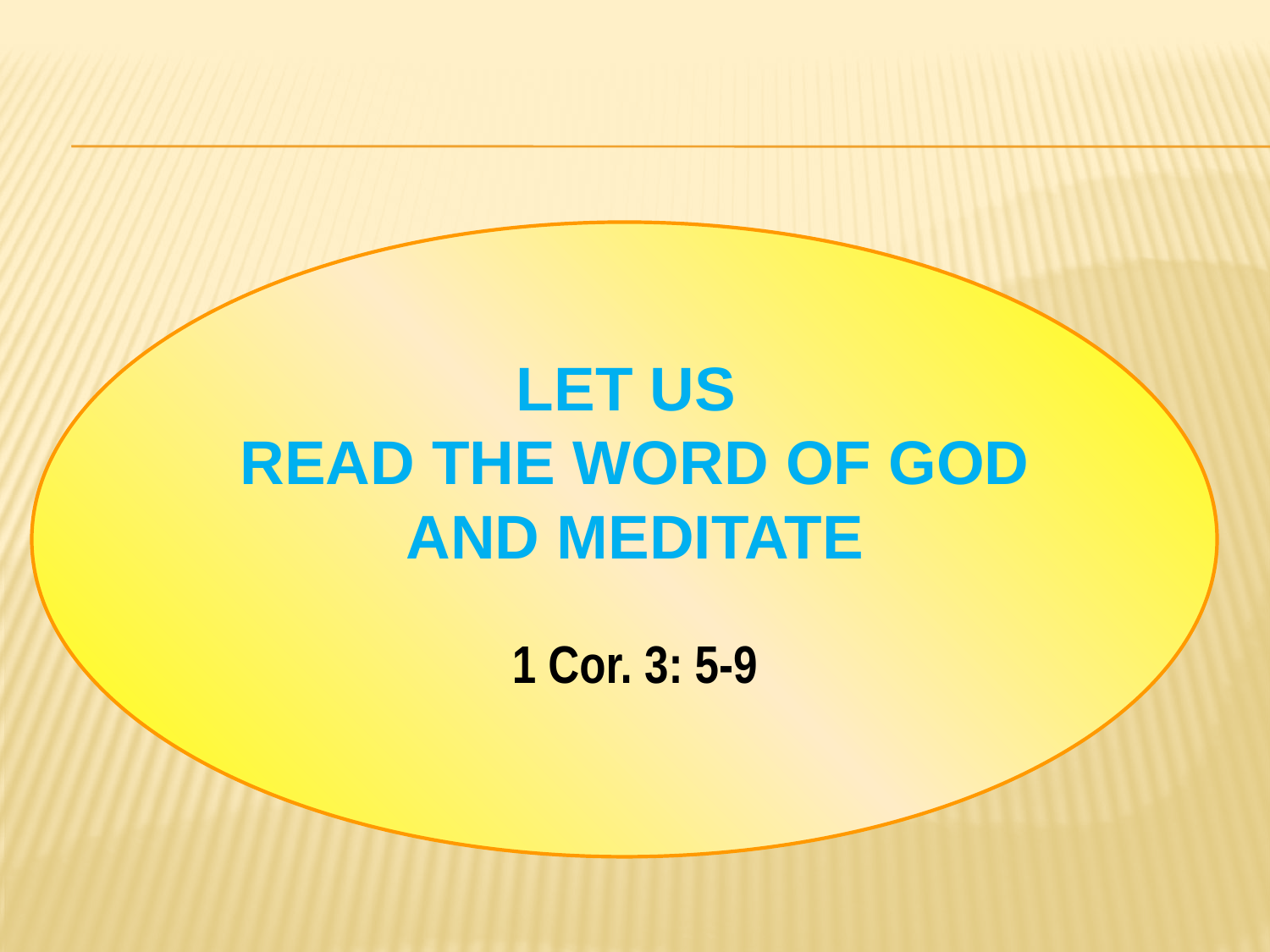

# Let us Read the Word of God and Meditate
1 Cor. 3: 5-9